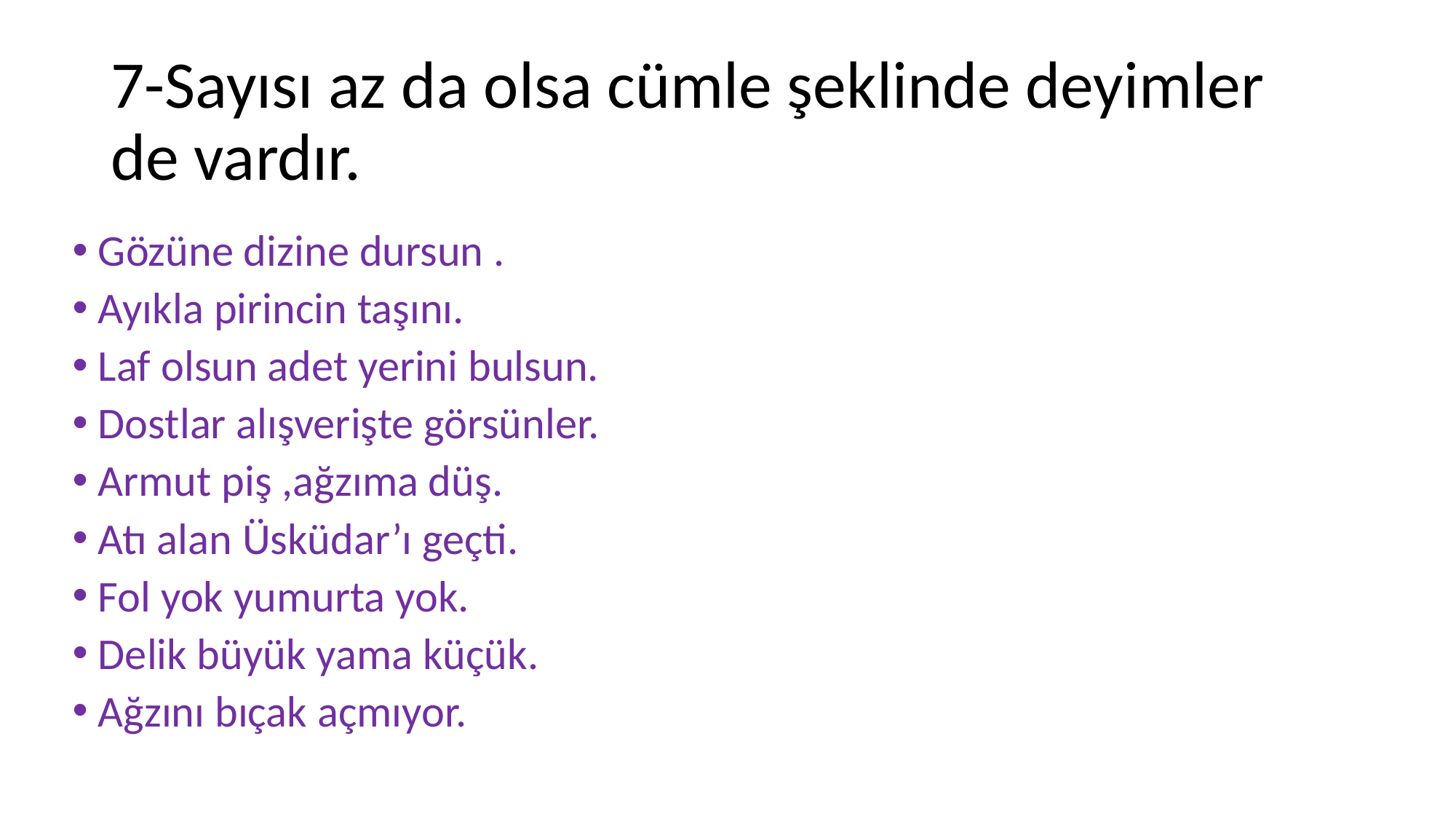

# 7-Sayısı az da olsa cümle şeklinde deyimler de vardır.
Gözüne dizine dursun .
Ayıkla pirincin taşını.
Laf olsun adet yerini bulsun.
Dostlar alışverişte görsünler.
Armut piş ,ağzıma düş.
Atı alan Üsküdar’ı geçti.
Fol yok yumurta yok.
Delik büyük yama küçük.
Ağzını bıçak açmıyor.